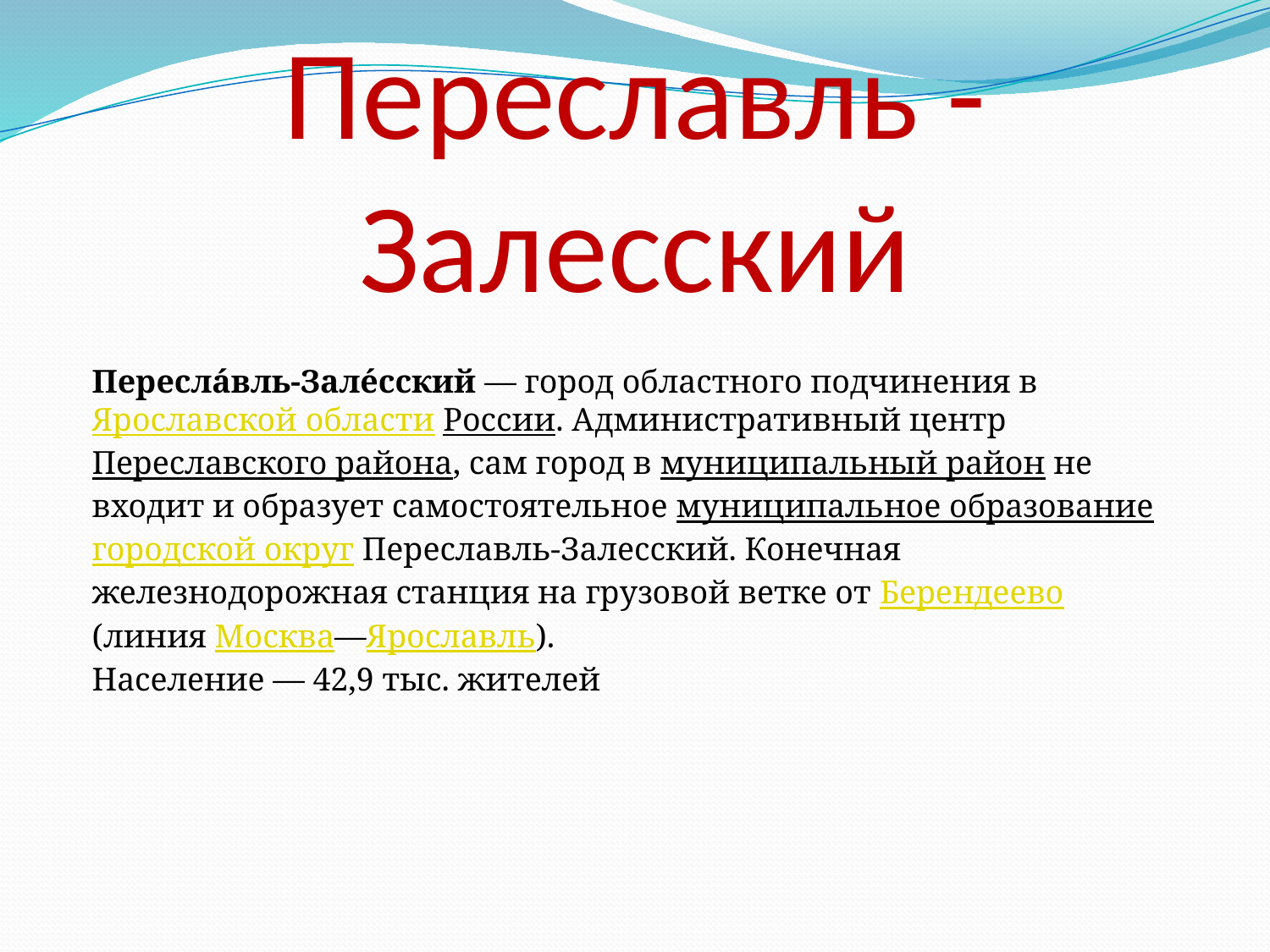

# Переславль - Залесский

Пересла́вль-Зале́сский — город областного подчинения в Ярославской области России. Административный центр Переславского района, сам город в муниципальный район не входит и образует самостоятельное муниципальное образование городской округ Переславль-Залесский. Конечная железнодорожная станция на грузовой ветке от Берендеево (линия Москва—Ярославль).
Население — 42,9 тыс. жителей